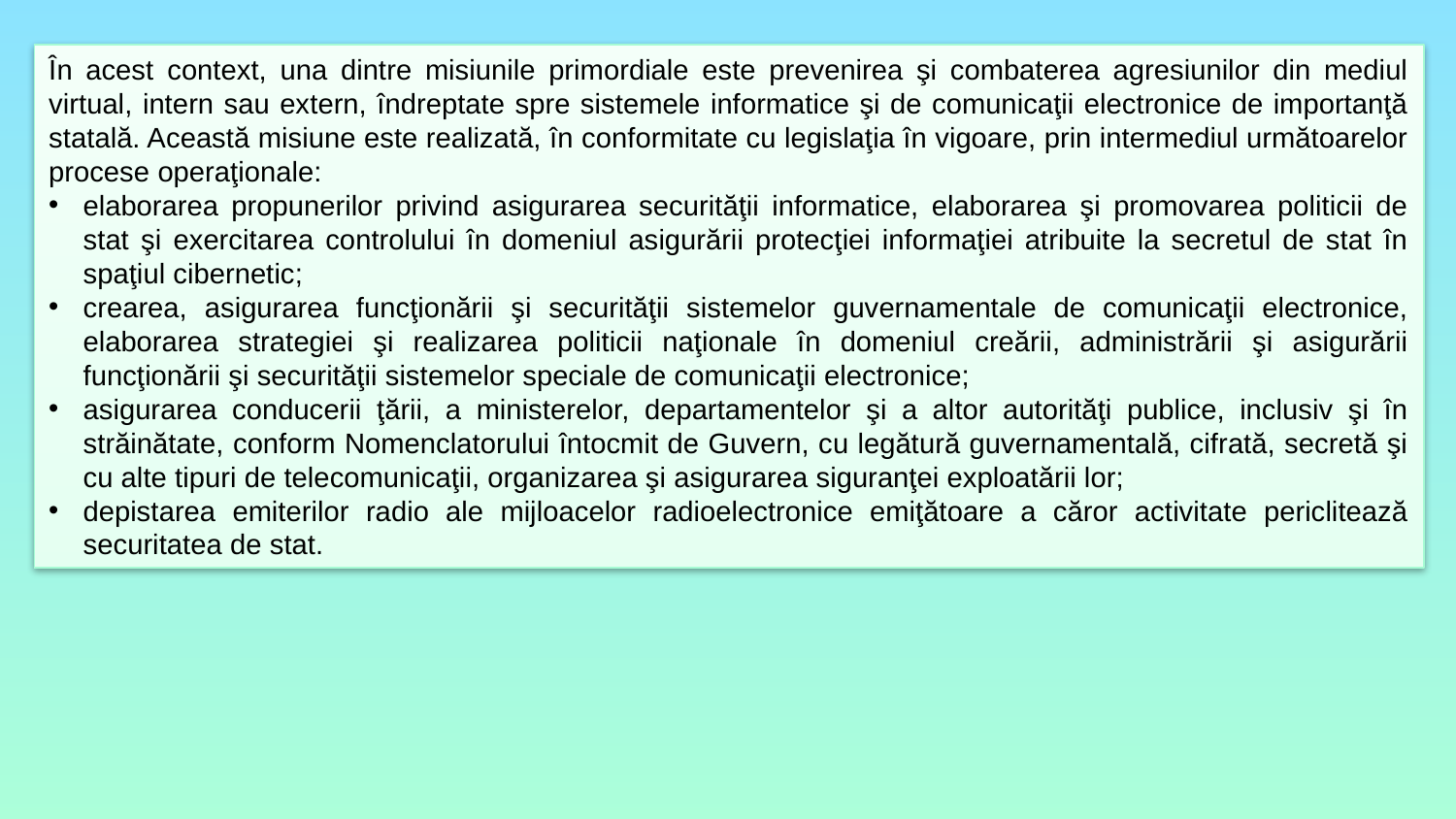

În acest context, una dintre misiunile primordiale este prevenirea şi combaterea agresiunilor din mediul virtual, intern sau extern, îndreptate spre sistemele informatice şi de comunicaţii electronice de importanţă statală. Această misiune este realizată, în conformitate cu legislaţia în vigoare, prin intermediul următoarelor procese operaţionale:
elaborarea propunerilor privind asigurarea securităţii informatice, elaborarea şi promovarea politicii de stat şi exercitarea controlului în domeniul asigurării protecţiei informaţiei atribuite la secretul de stat în spaţiul cibernetic;
crearea, asigurarea funcţionării şi securităţii sistemelor guvernamentale de comunicaţii electronice, elaborarea strategiei şi realizarea politicii naţionale în domeniul creării, administrării şi asigurării funcţionării şi securităţii sistemelor speciale de comunicaţii electronice;
asigurarea conducerii ţării, a ministerelor, departamentelor şi a altor autorităţi publice, inclusiv şi în străinătate, conform Nomenclatorului întocmit de Guvern, cu legătură guvernamentală, cifrată, secretă şi cu alte tipuri de telecomunicaţii, organizarea şi asigurarea siguranţei exploatării lor;
depistarea emiterilor radio ale mijloacelor radioelectronice emiţătoare a căror activitate periclitează securitatea de stat.